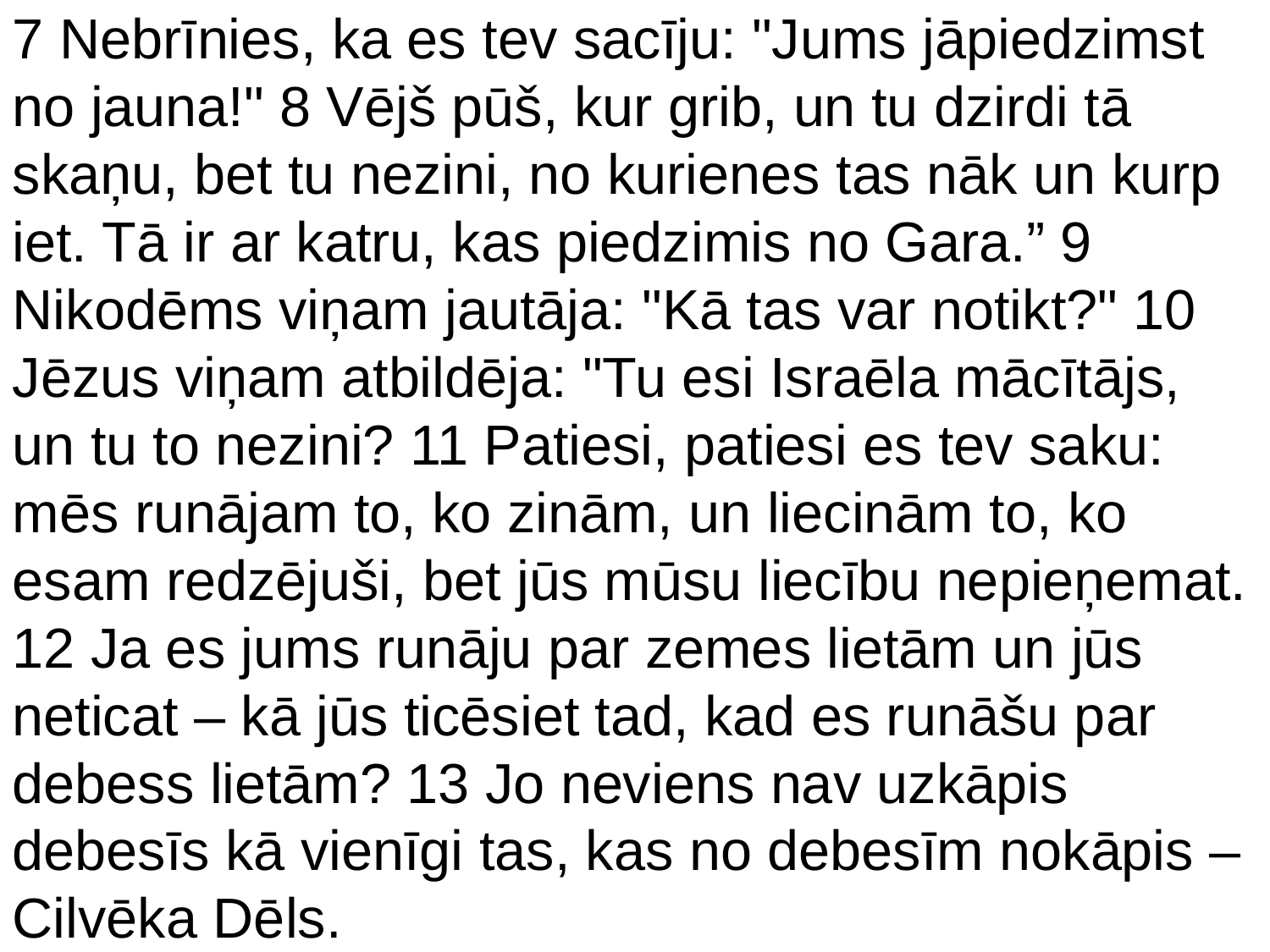

7 Nebrīnies, ka es tev sacīju: "Jums jāpiedzimst no jauna!" 8 Vējš pūš, kur grib, un tu dzirdi tā skaņu, bet tu nezini, no kurienes tas nāk un kurp iet. Tā ir ar katru, kas piedzimis no Gara.” 9 Nikodēms viņam jautāja: "Kā tas var notikt?" 10 Jēzus viņam atbildēja: "Tu esi Israēla mācītājs, un tu to nezini? 11 Patiesi, patiesi es tev saku: mēs runājam to, ko zinām, un liecinām to, ko esam redzējuši, bet jūs mūsu liecību nepieņemat. 12 Ja es jums runāju par zemes lietām un jūs neticat – kā jūs ticēsiet tad, kad es runāšu par debess lietām? 13 Jo neviens nav uzkāpis debesīs kā vienīgi tas, kas no debesīm nokāpis – Cilvēka Dēls.